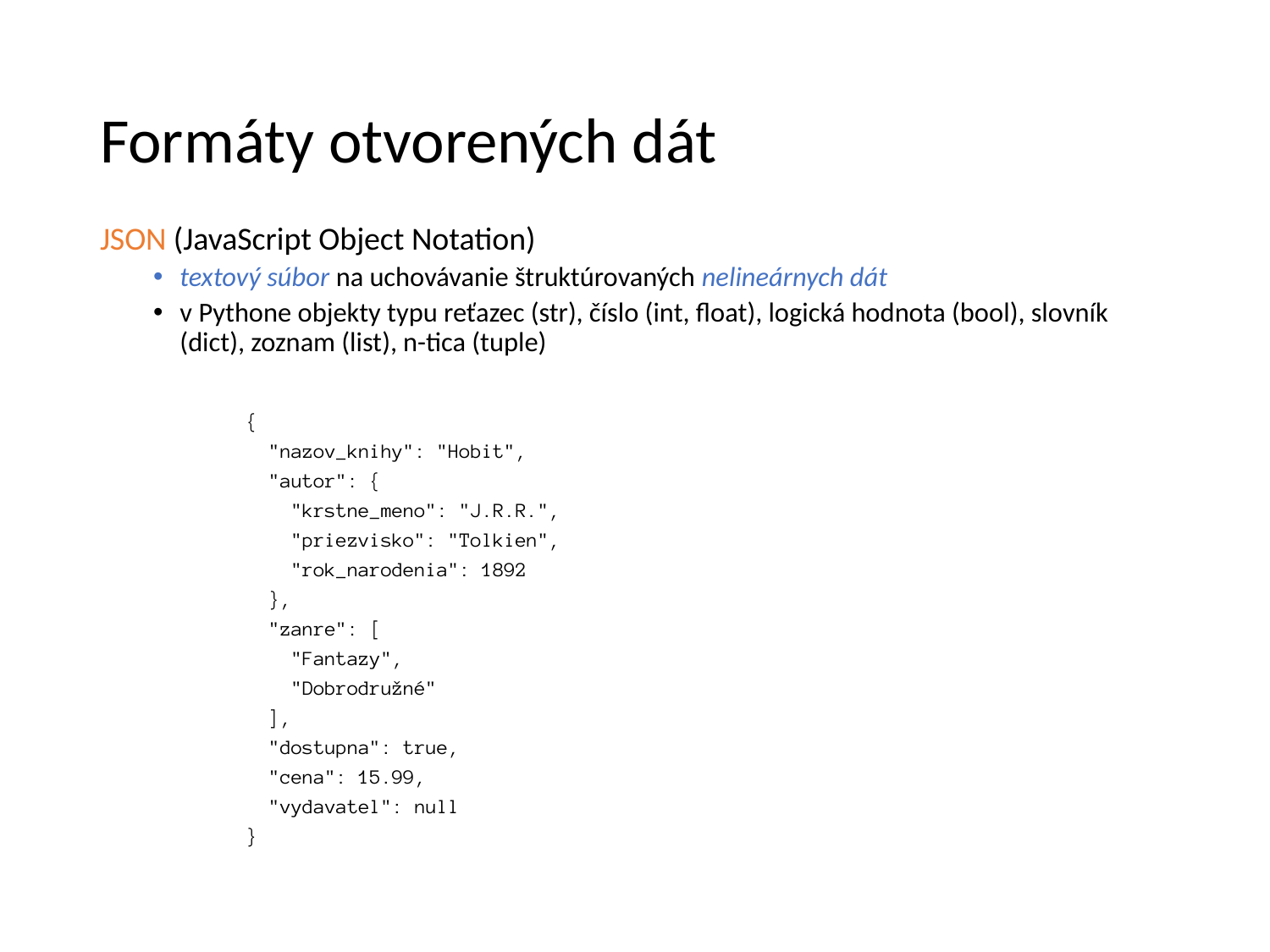

# Formáty otvorených dát
JSON (JavaScript Object Notation)
textový súbor na uchovávanie štruktúrovaných nelineárnych dát
v Pythone objekty typu reťazec (str), číslo (int, float), logická hodnota (bool), slovník (dict), zoznam (list), n-tica (tuple)

{
  "nazov_knihy": "Hobit",
  "autor": {
    "krstne_meno": "J.R.R.",
    "priezvisko": "Tolkien",
    "rok_narodenia": 1892
  },
  "zanre": [
    "Fantazy",
    "Dobrodružné"
  ],
  "dostupna": true,
  "cena": 15.99,
  "vydavatel": null
}